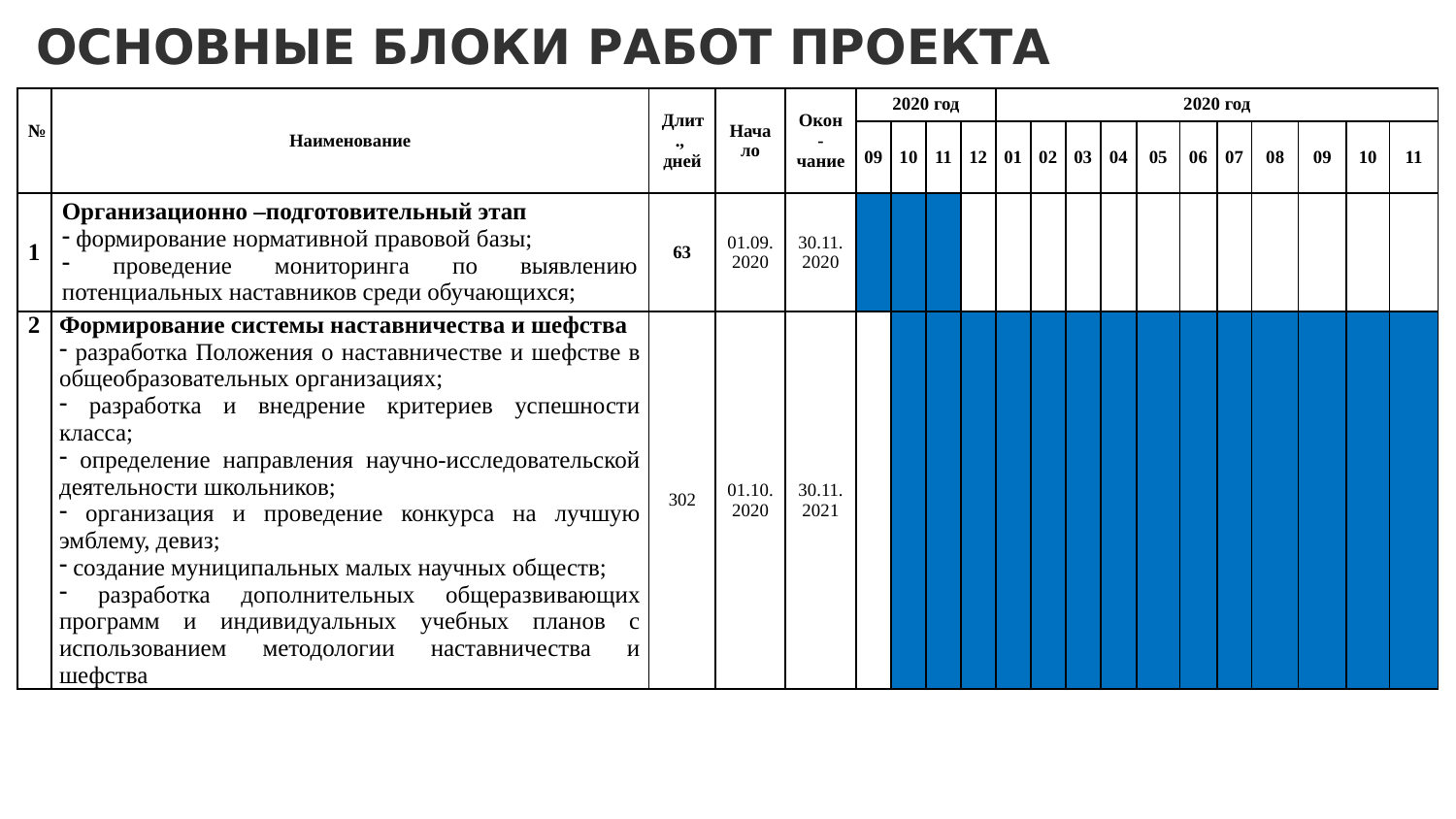

ОСНОВНЫЕ БЛОКИ РАБОТ ПРОЕКТА
| № | Наименование | Длит., дней | Начало | Окон- чание | 2020 год |  |  |  | 2020 год |  |  |  |  |  |  |  |  |  |  |
| --- | --- | --- | --- | --- | --- | --- | --- | --- | --- | --- | --- | --- | --- | --- | --- | --- | --- | --- | --- |
|  |  |  |  |  | 09 | 10 | 11 | 12 | 01 | 02 | 03 | 04 | 05 | 06 | 07 | 08 | 09 | 10 | 11 |
| 1 | Организационно –подготовительный этап формирование нормативной правовой базы; проведение мониторинга по выявлению потенциальных наставников среди обучающихся; | 63 | 01.09. 2020 | 30.11. 2020 |  |  |  |  |  |  |  |  |  |  |  |  |  |  |  |
| 2 | Формирование системы наставничества и шефства разработка Положения о наставничестве и шефстве в общеобразовательных организациях; разработка и внедрение критериев успешности класса; определение направления научно-исследовательской деятельности школьников; организация и проведение конкурса на лучшую эмблему, девиз; создание муниципальных малых научных обществ; разработка дополнительных общеразвивающих программ и индивидуальных учебных планов с использованием методологии наставничества и шефства | 302 | 01.10. 2020 | 30.11.2021 |  |  |  |  |  |  |  |  |  |  |  |  |  |  |  |